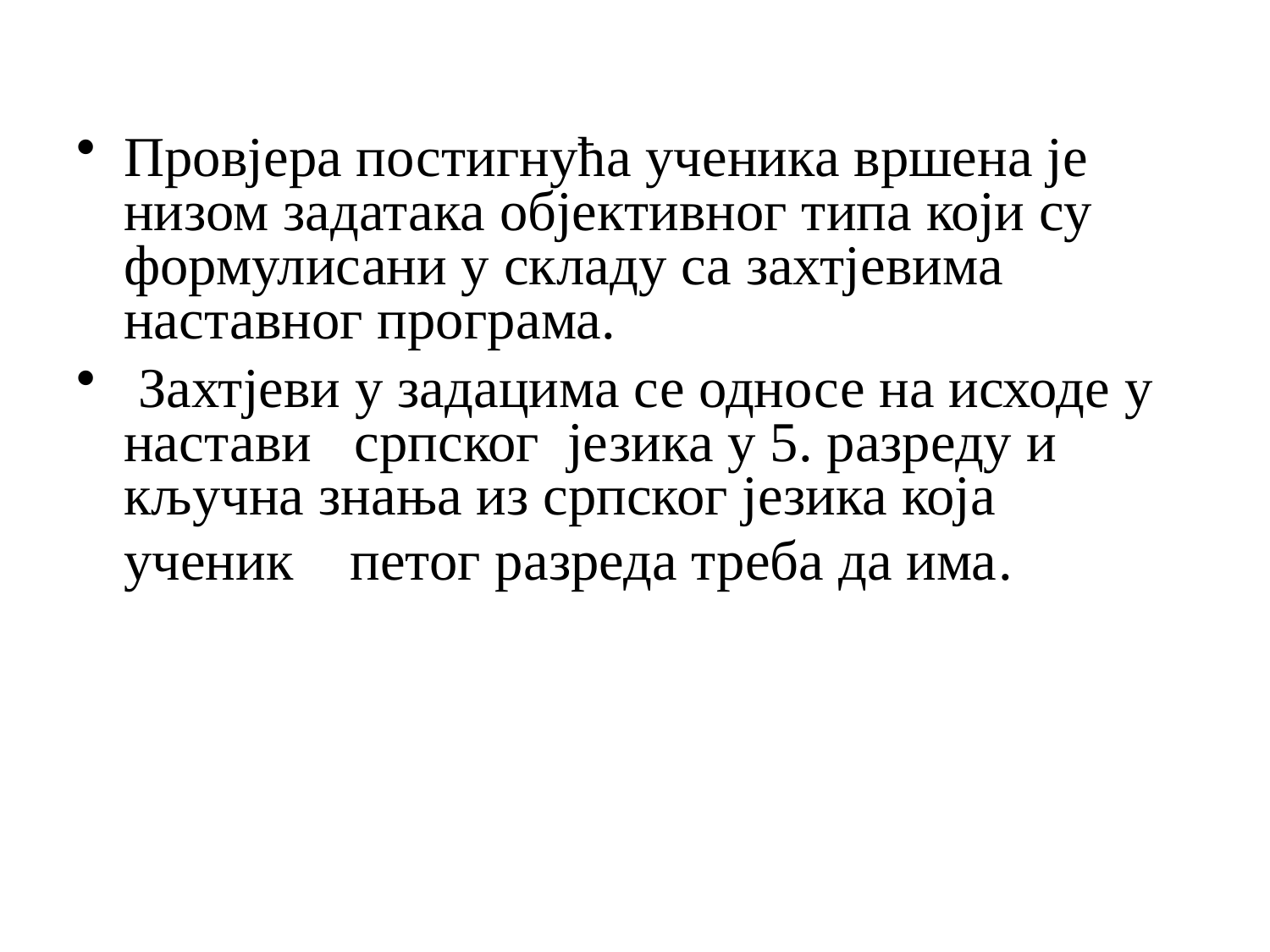

Провјера постигнућа ученика вршена је низом задатака објективног типа који су формулисани у складу са захтјевима  наставног програма.
 Захтјеви у задацима се односе на исходе у настави   српског  језика у 5. разреду и  кључна знања из српског језика која     ученик    петог разреда треба да има.